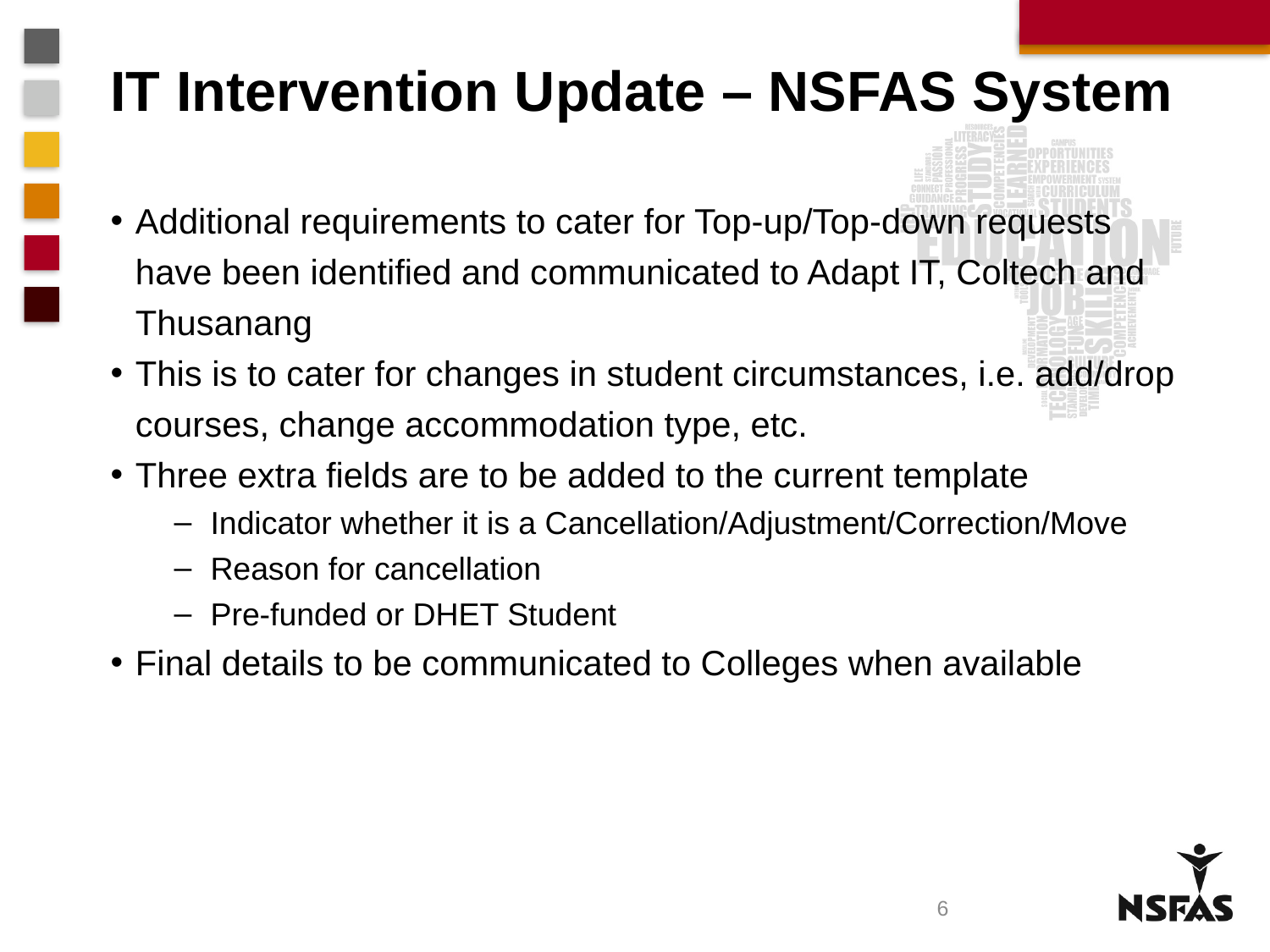

# IT Intervention Update – NSFAS System
Additional requirements to cater for Top-up/Top-down requests have been identified and communicated to Adapt IT, Coltech and Thusanang
This is to cater for changes in student circumstances, i.e. add/drop courses, change accommodation type, etc.
Three extra fields are to be added to the current template
Indicator whether it is a Cancellation/Adjustment/Correction/Move
Reason for cancellation
Pre-funded or DHET Student
Final details to be communicated to Colleges when available
6